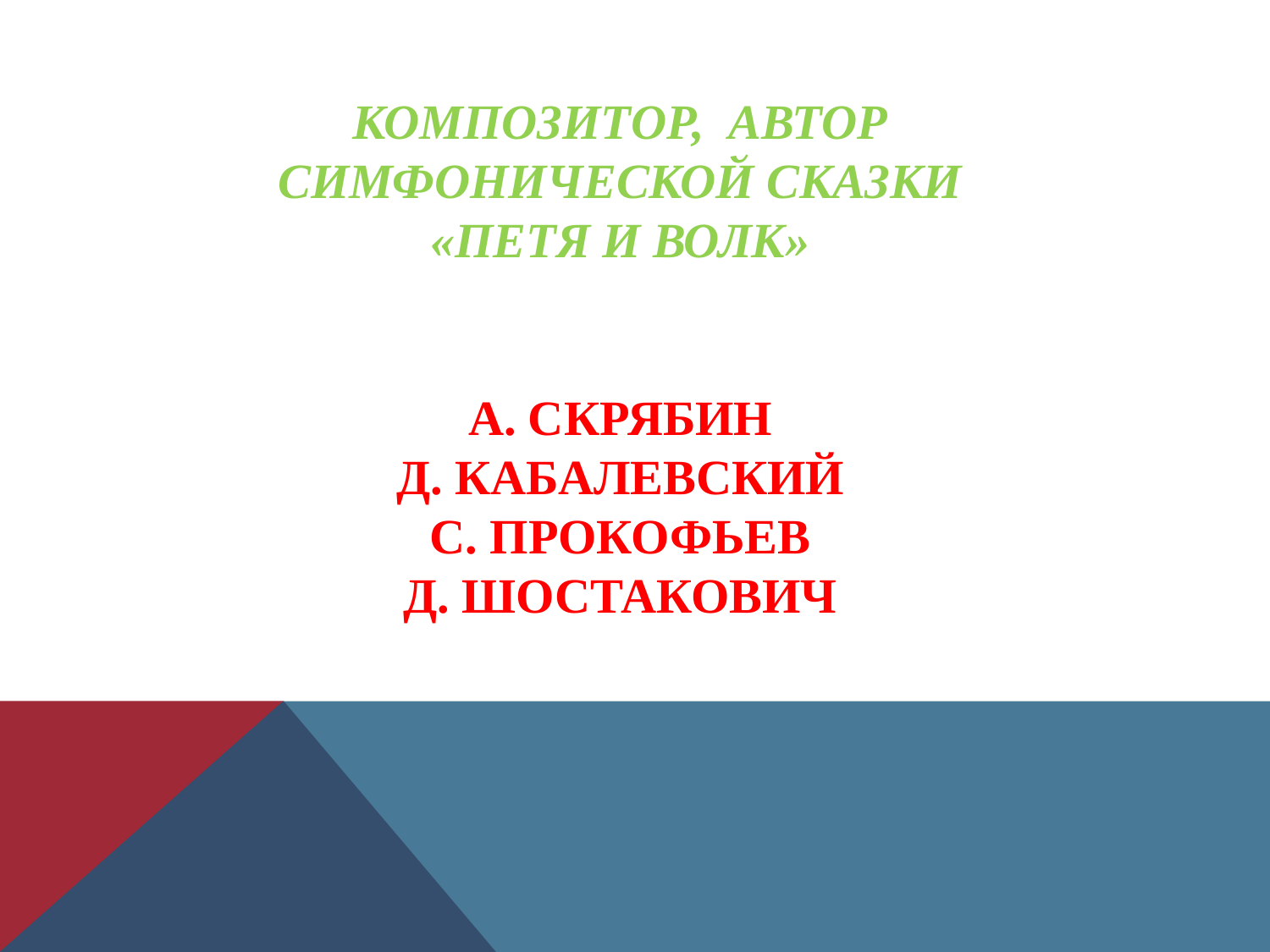

# Композитор,  автор симфонической сказки «Петя и волк» А. Скрябин Д. Кабалевский С. Прокофьев Д. Шостакович